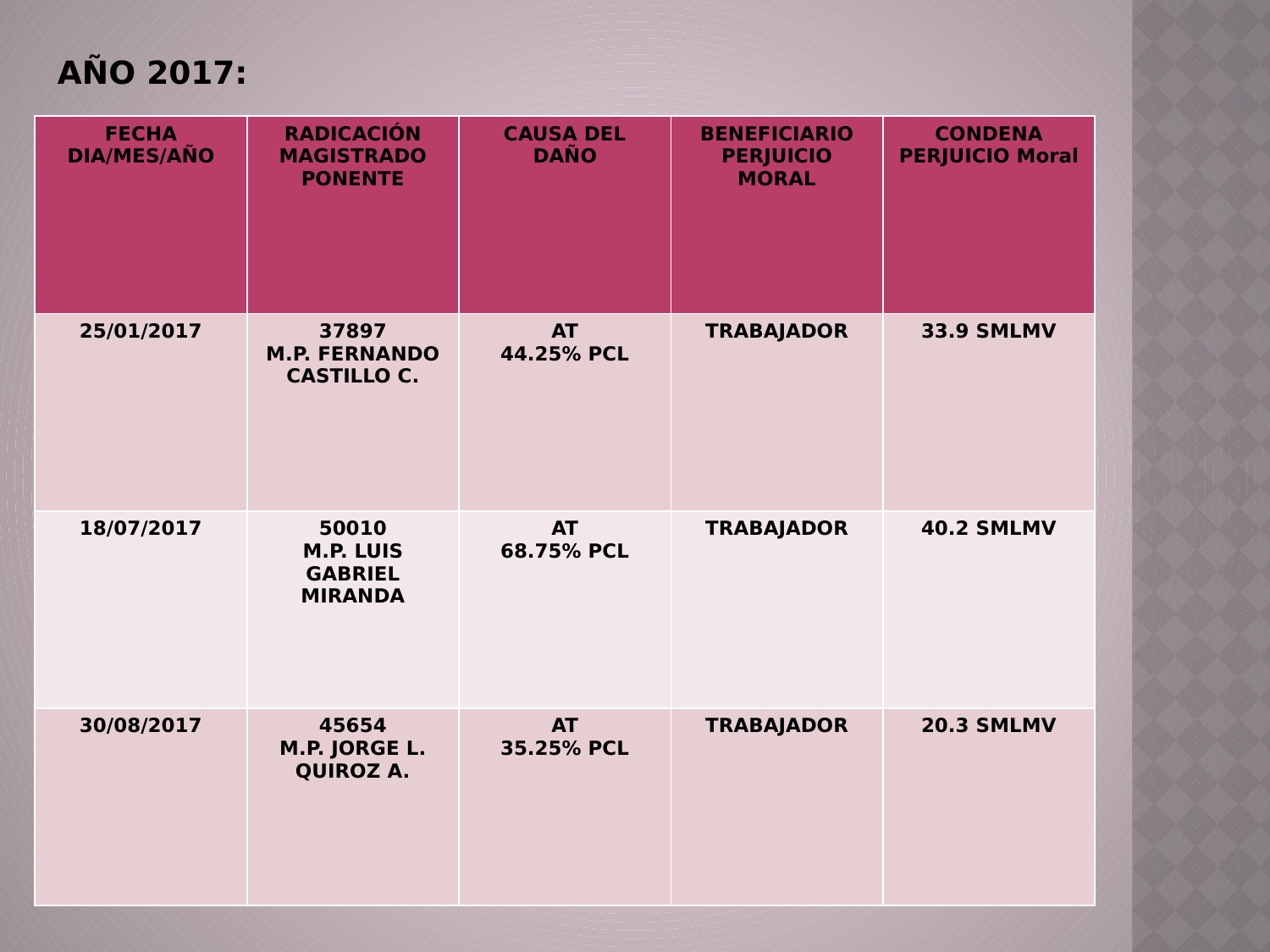

AÑO 2017:
| FECHA DIA/MES/AÑO | RADICACIÓN MAGISTRADO PONENTE | CAUSA DEL DAÑO | BENEFICIARIO PERJUICIO MORAL | CONDENA PERJUICIO Moral |
| --- | --- | --- | --- | --- |
| 25/01/2017 | 37897 M.P. FERNANDO CASTILLO C. | AT 44.25% PCL | TRABAJADOR | 33.9 SMLMV |
| 18/07/2017 | 50010 M.P. LUIS GABRIEL MIRANDA | AT 68.75% PCL | TRABAJADOR | 40.2 SMLMV |
| 30/08/2017 | 45654 M.P. JORGE L. QUIROZ A. | AT 35.25% PCL | TRABAJADOR | 20.3 SMLMV |